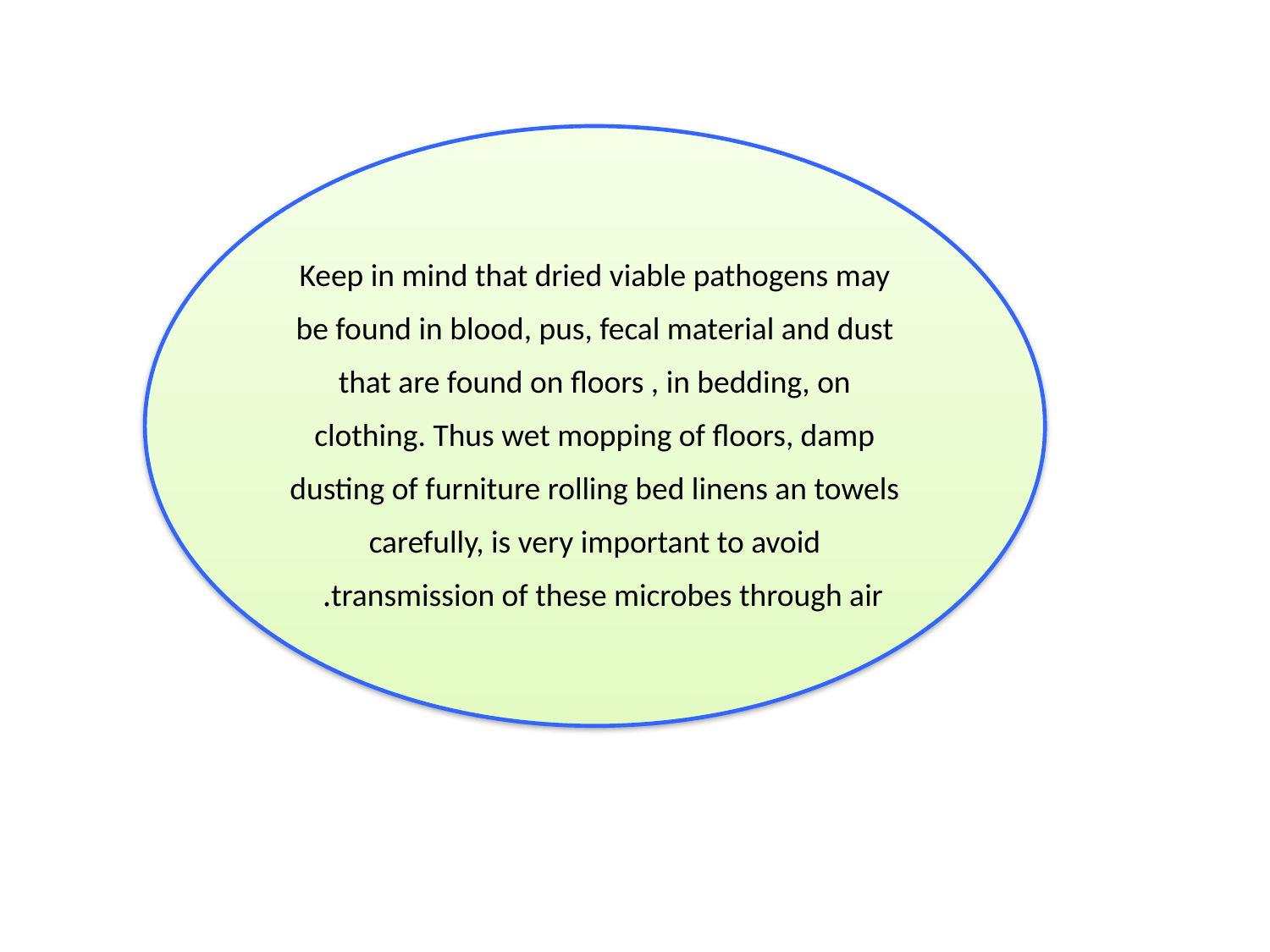

Keep in mind that dried viable pathogens may be found in blood, pus, fecal material and dust that are found on floors , in bedding, on clothing. Thus wet mopping of floors, damp dusting of furniture rolling bed linens an towels carefully, is very important to avoid transmission of these microbes through air.